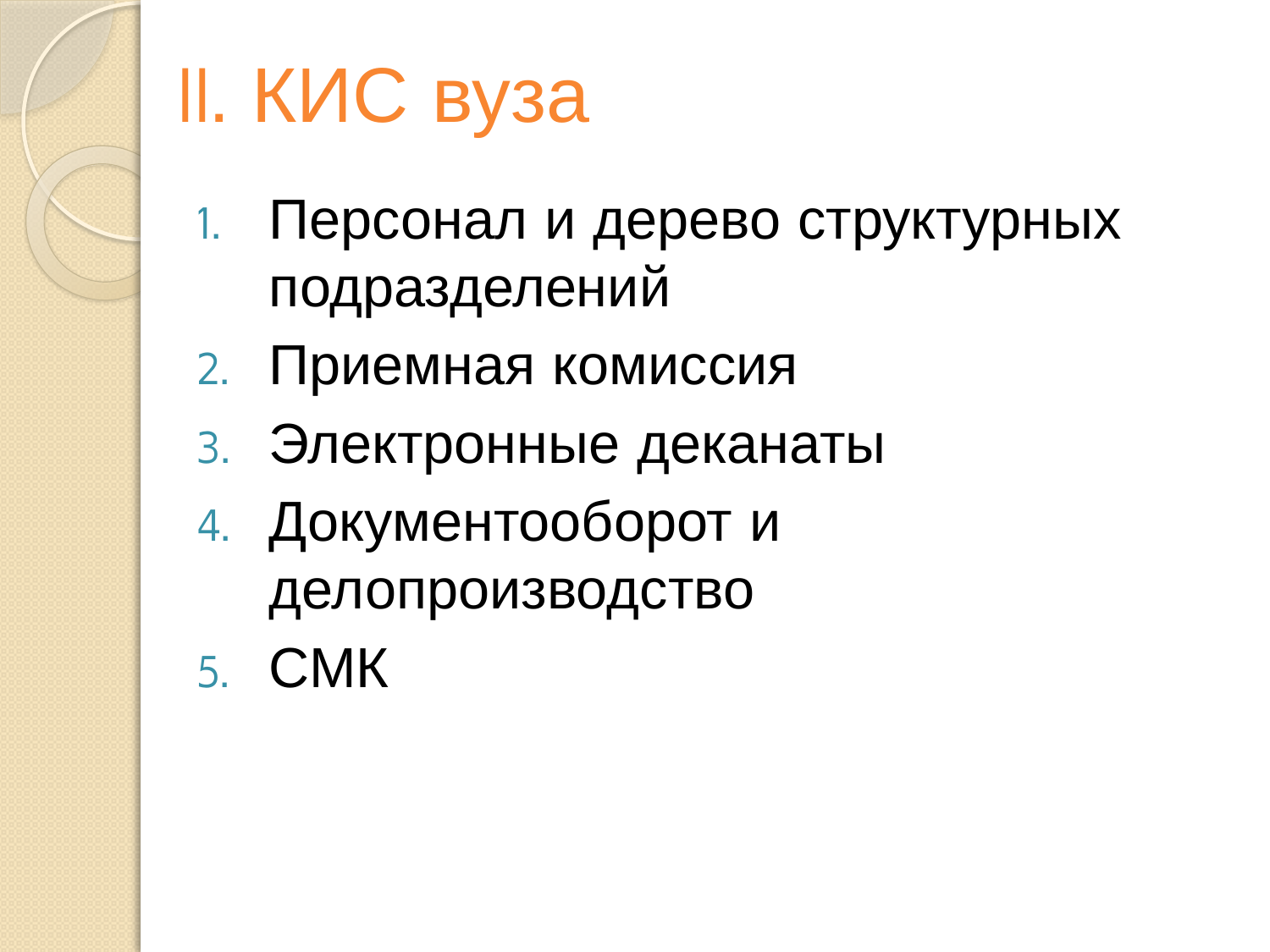

# II. КИС вуза
Персонал и дерево структурных подразделений
Приемная комиссия
Электронные деканаты
Документооборот и делопроизводство
СМК